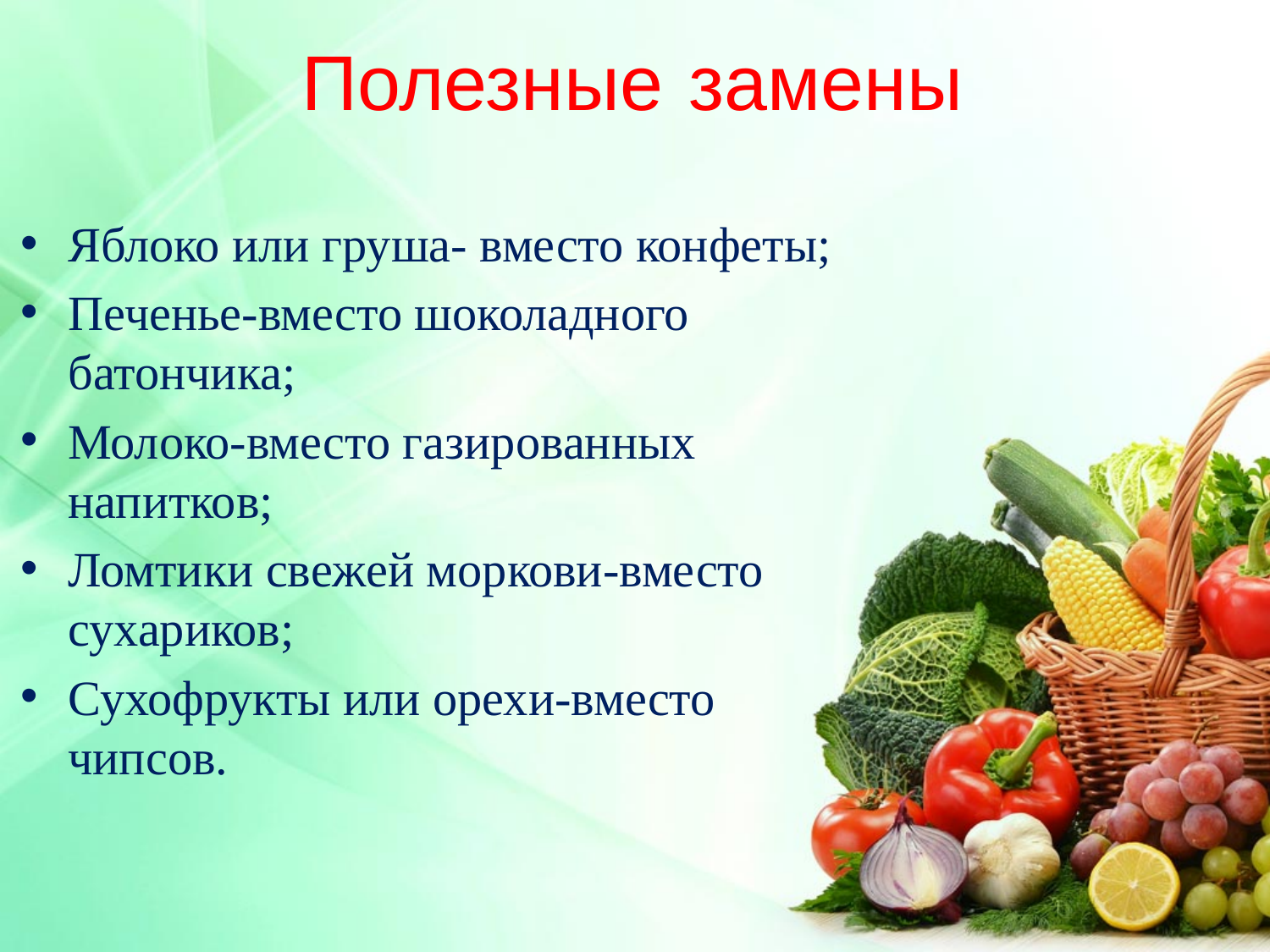

# Полезные замены
Яблоко или груша- вместо конфеты;
Печенье-вместо шоколадного батончика;
Молоко-вместо газированных напитков;
Ломтики свежей моркови-вместо сухариков;
Сухофрукты или орехи-вместо чипсов.